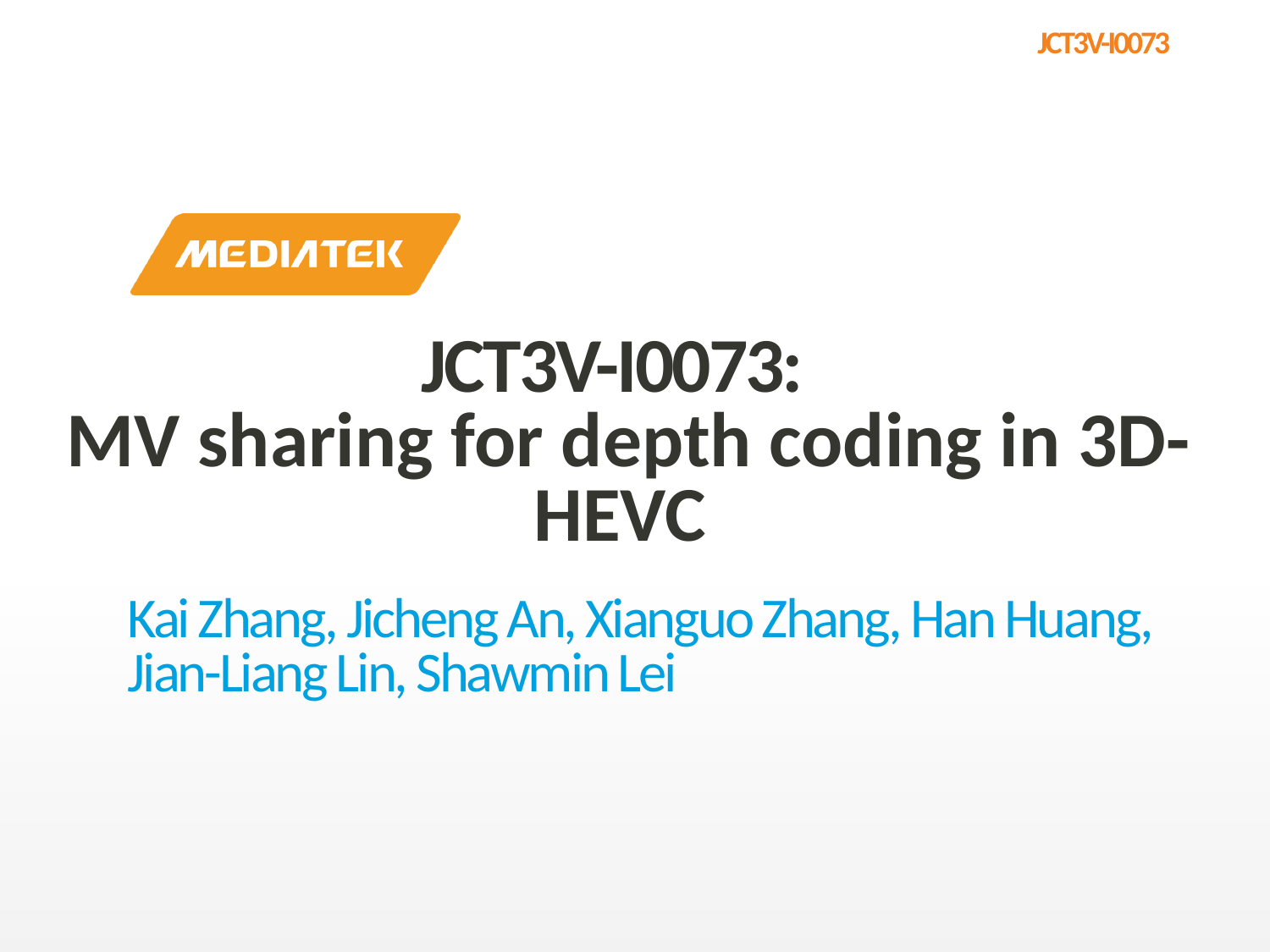

JCT3V-I0073:
 MV sharing for depth coding in 3D-HEVC
Kai Zhang, Jicheng An, Xianguo Zhang, Han Huang, Jian-Liang Lin, Shawmin Lei